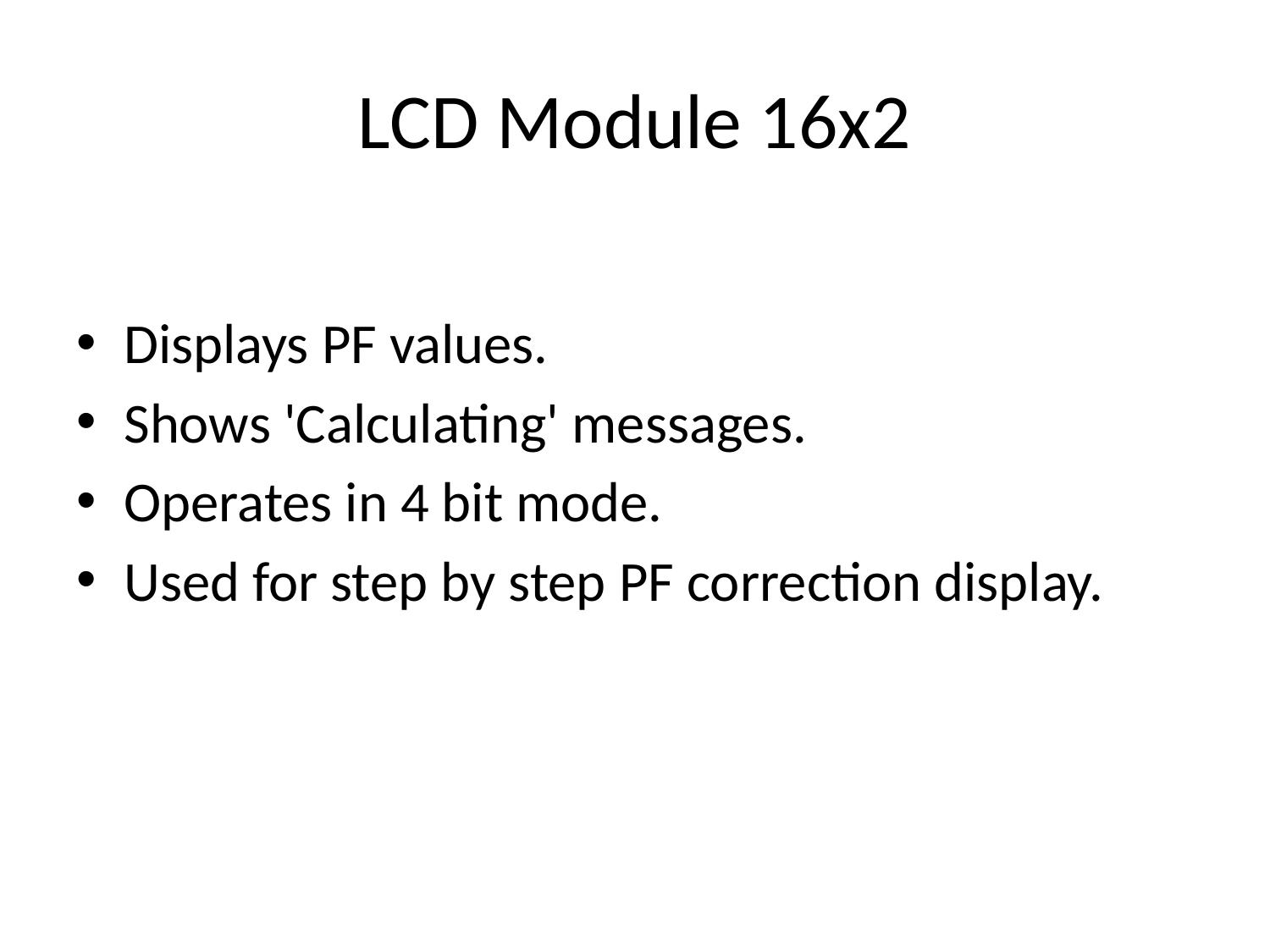

# LCD Module 16x2

Displays PF values.
Shows 'Calculating' messages.
Operates in 4 bit mode.
Used for step by step PF correction display.